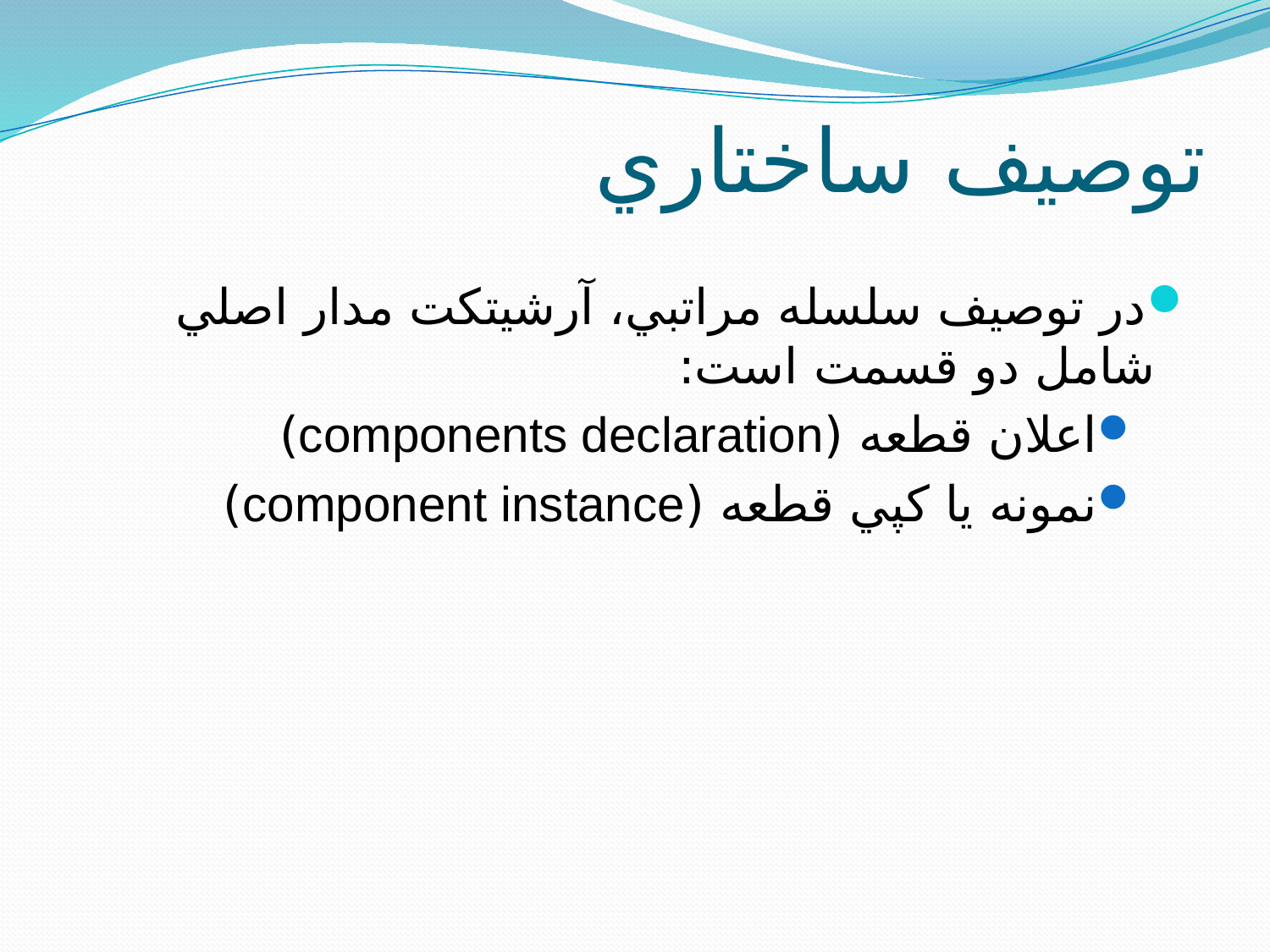

# توصيف ساختاري
در توصيف سلسله مراتبي، آرشيتکت مدار اصلي شامل دو قسمت است:
اعلان قطعه (components declaration)
نمونه يا کپي قطعه (component instance)